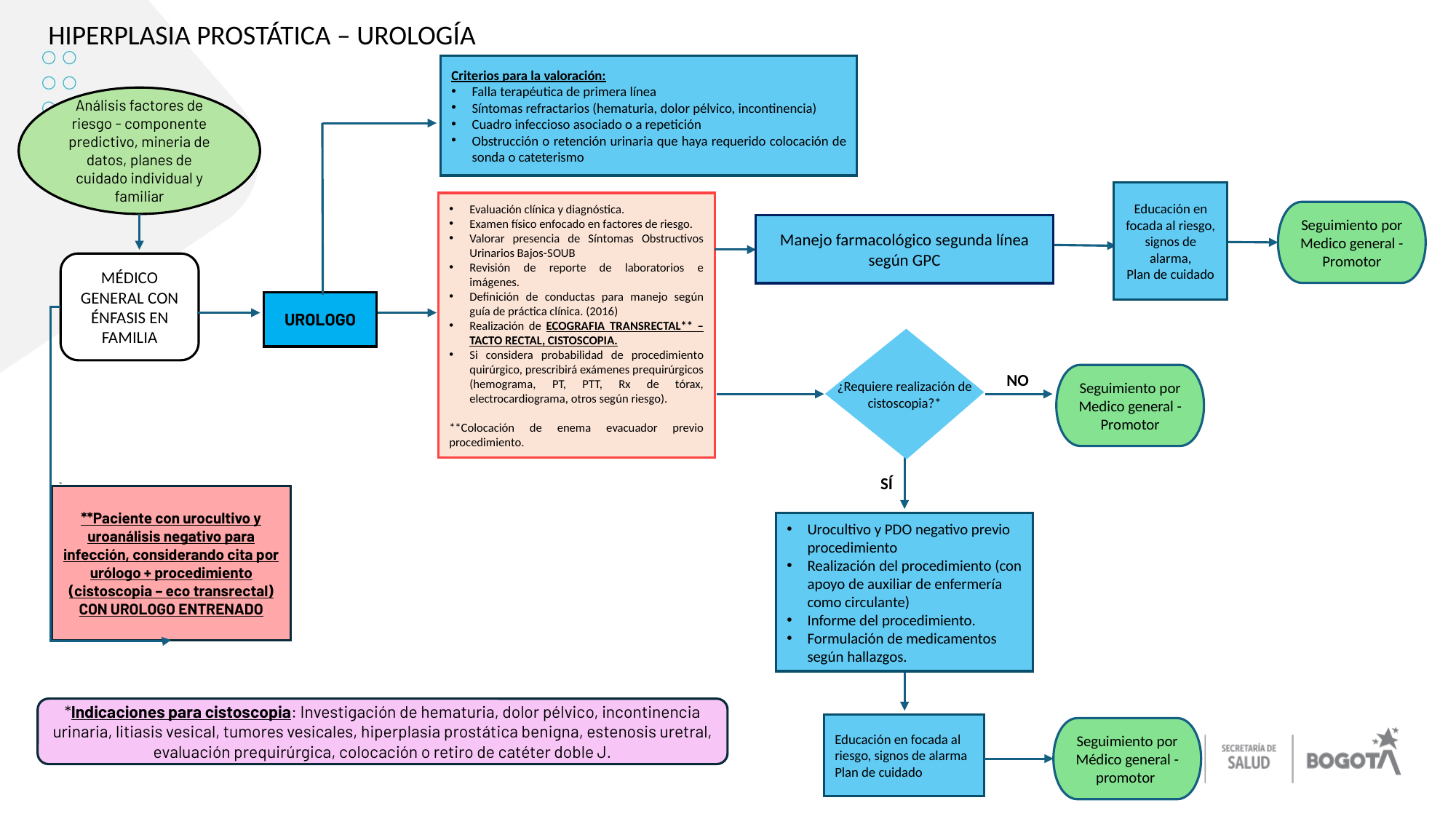

HIPERPLASIA PROSTÁTICA – UROLOGÍA

Criterios para la valoración:
Falla terapéutica de primera línea
Síntomas refractarios (hematuria, dolor pélvico, incontinencia)
Cuadro infeccioso asociado o a repetición
Obstrucción o retención urinaria que haya requerido colocación de sonda o cateterismo

Análisis factores de riesgo - componente predictivo, mineria de datos, planes de cuidado individual y familiar
Educación en focada al riesgo, signos de alarma,
Plan de cuidado

Evaluación clínica y diagnóstica.
Examen físico enfocado en factores de riesgo.
Valorar presencia de Síntomas Obstructivos Urinarios Bajos-SOUB
Revisión de reporte de laboratorios e imágenes.
Definición de conductas para manejo según guía de práctica clínica. (2016)
Realización de ECOGRAFIA TRANSRECTAL** – TACTO RECTAL, CISTOSCOPIA.
Si considera probabilidad de procedimiento quirúrgico, prescribirá exámenes prequirúrgicos (hemograma, PT, PTT, Rx de tórax, electrocardiograma, otros según riesgo).

**Colocación de enema evacuador previo procedimiento.

Seguimiento por Medico general - Promotor
Manejo farmacológico segunda línea según GPC
MÉDICO GENERAL CON ÉNFASIS EN FAMILIA
UROLOGO
¿Requiere realización de cistoscopia?*
NO
Seguimiento por Medico general - Promotor
SÍ
**Paciente con urocultivo y uroanálisis negativo para infección, considerando cita por urólogo + procedimiento (cistoscopia – eco transrectal) CON UROLOGO ENTRENADO
Urocultivo y PDO negativo previo procedimiento
Realización del procedimiento (con apoyo de auxiliar de enfermería como circulante)
Informe del procedimiento.
Formulación de medicamentos según hallazgos.
*Indicaciones para cistoscopia: Investigación de hematuria, dolor pélvico, incontinencia urinaria, litiasis vesical, tumores vesicales, hiperplasia prostática benigna, estenosis uretral, evaluación prequirúrgica, colocación o retiro de catéter doble J.
Educación en focada al riesgo, signos de alarma
Plan de cuidado
Seguimiento por Médico general - promotor